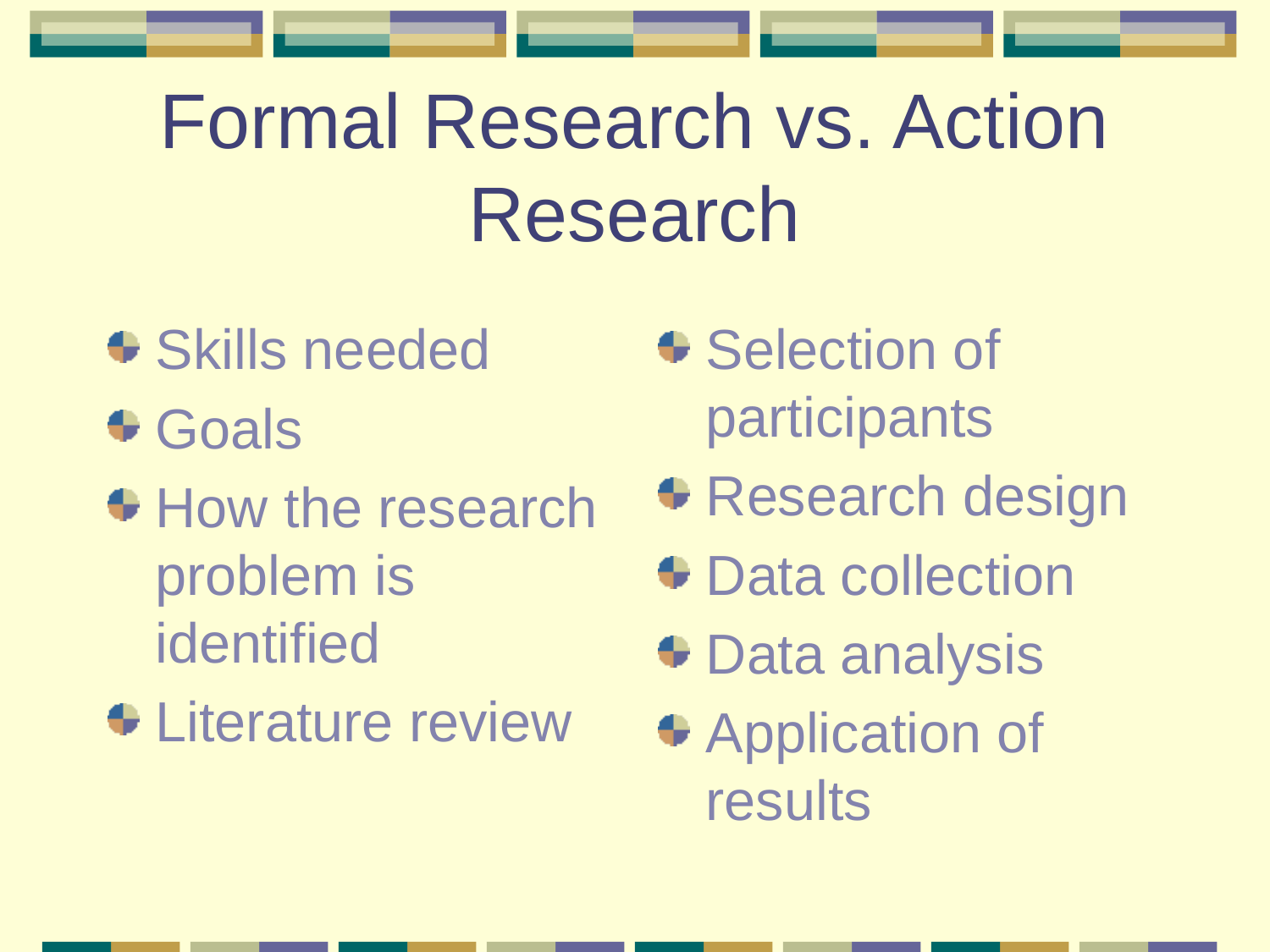

# Formal Research vs. Action Research
Skills needed
Goals
How the research problem is identified
Literature review
Selection of participants
Research design
Data collection
Data analysis
Application of results